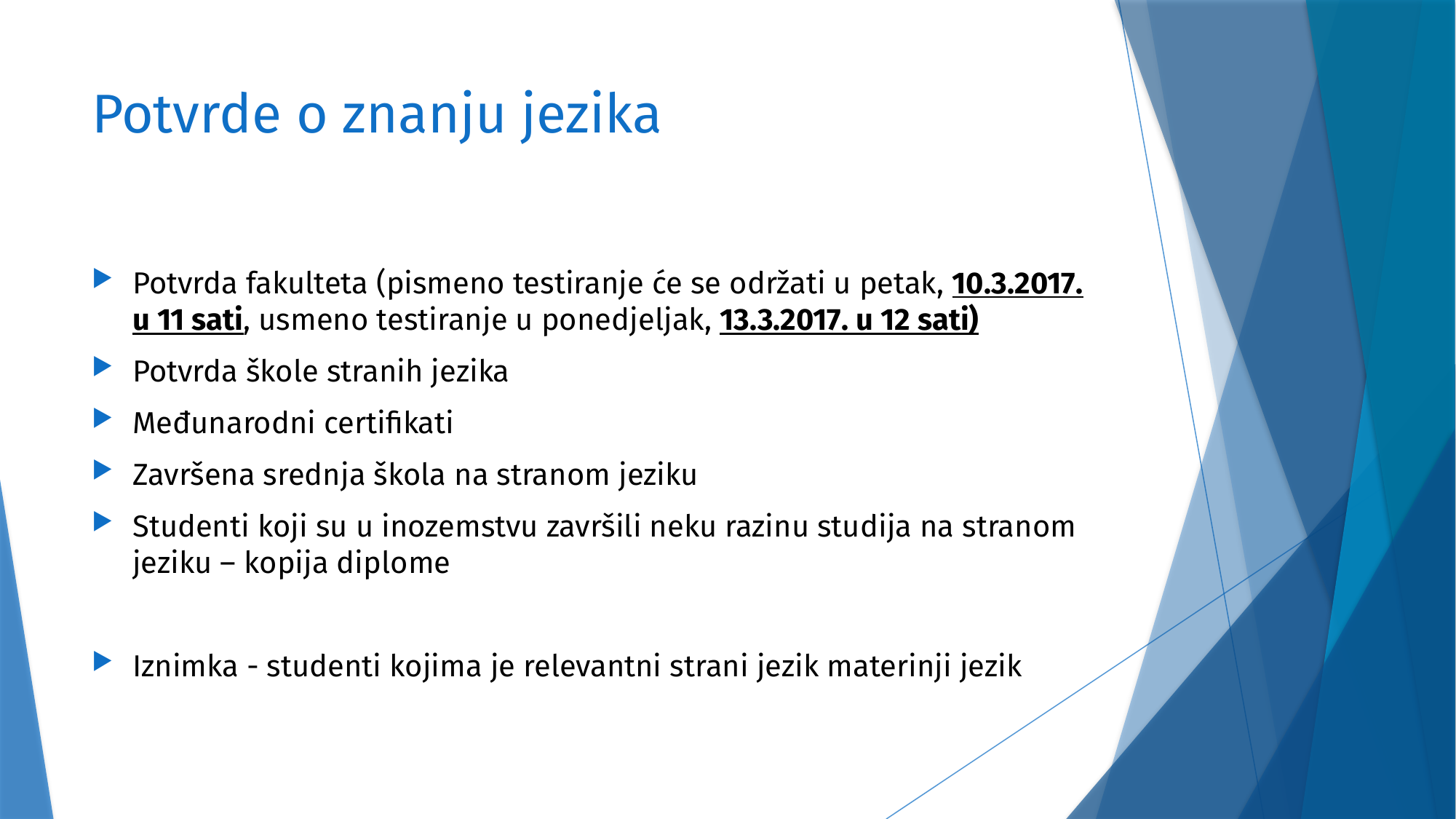

# Potvrde o znanju jezika
Potvrda fakulteta (pismeno testiranje će se održati u petak, 10.3.2017. u 11 sati, usmeno testiranje u ponedjeljak, 13.3.2017. u 12 sati)
Potvrda škole stranih jezika
Međunarodni certifikati
Završena srednja škola na stranom jeziku
Studenti koji su u inozemstvu završili neku razinu studija na stranom jeziku – kopija diplome

Iznimka - studenti kojima je relevantni strani jezik materinji jezik